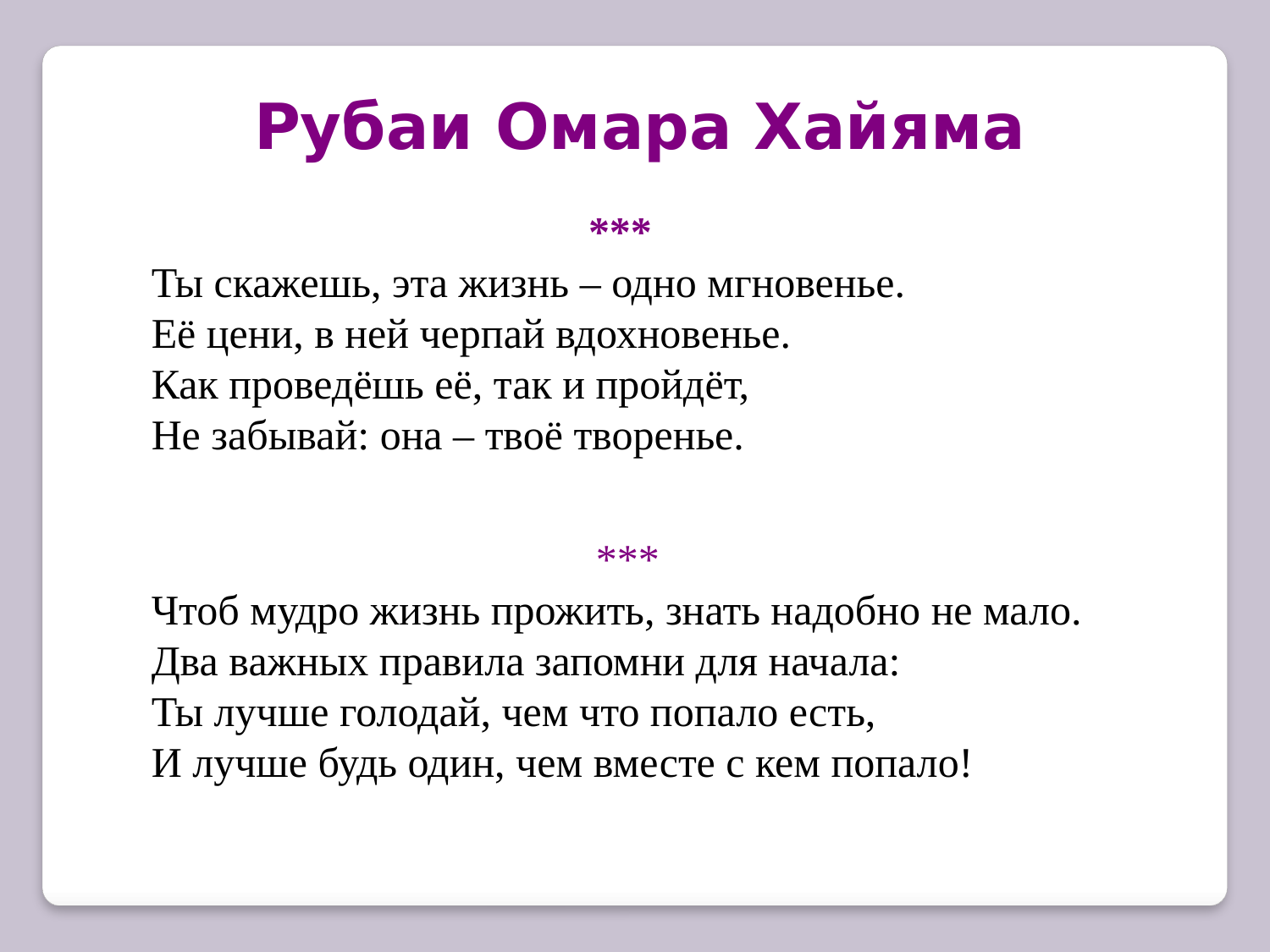

Рубаи Омара Хайяма
***
Ты скажешь, эта жизнь – одно мгновенье.
Её цени, в ней черпай вдохновенье.
Как проведёшь её, так и пройдёт,
Не забывай: она – твоё творенье.
                                          ***
Чтоб мудро жизнь прожить, знать надобно не мало.
Два важных правила запомни для начала:
Ты лучше голодай, чем что попало есть,
И лучше будь один, чем вместе с кем попало!